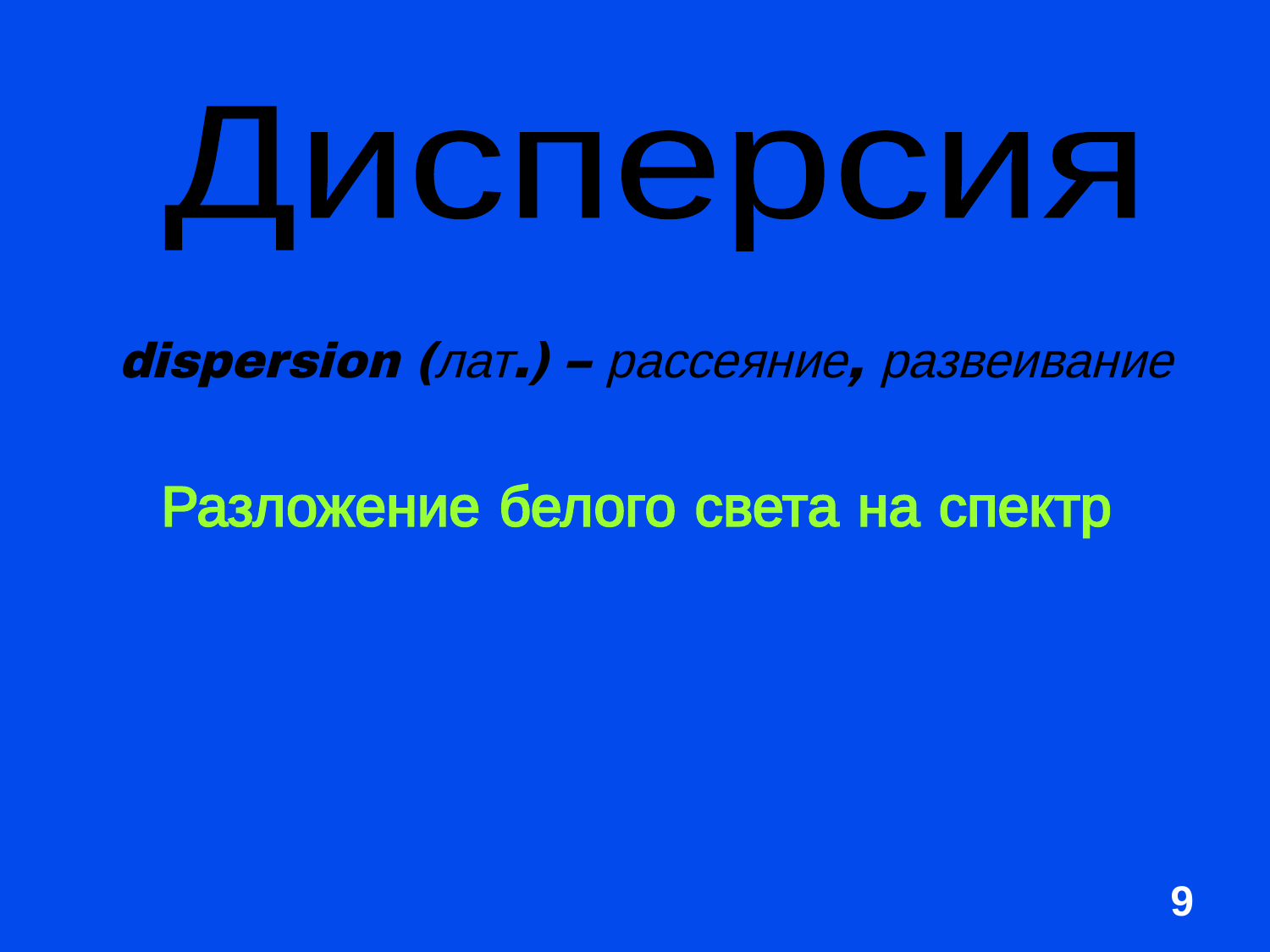

Дисперсия

 dispersion (лат.) – рассеяние, развеивание

Разложение белого света на спектр

9